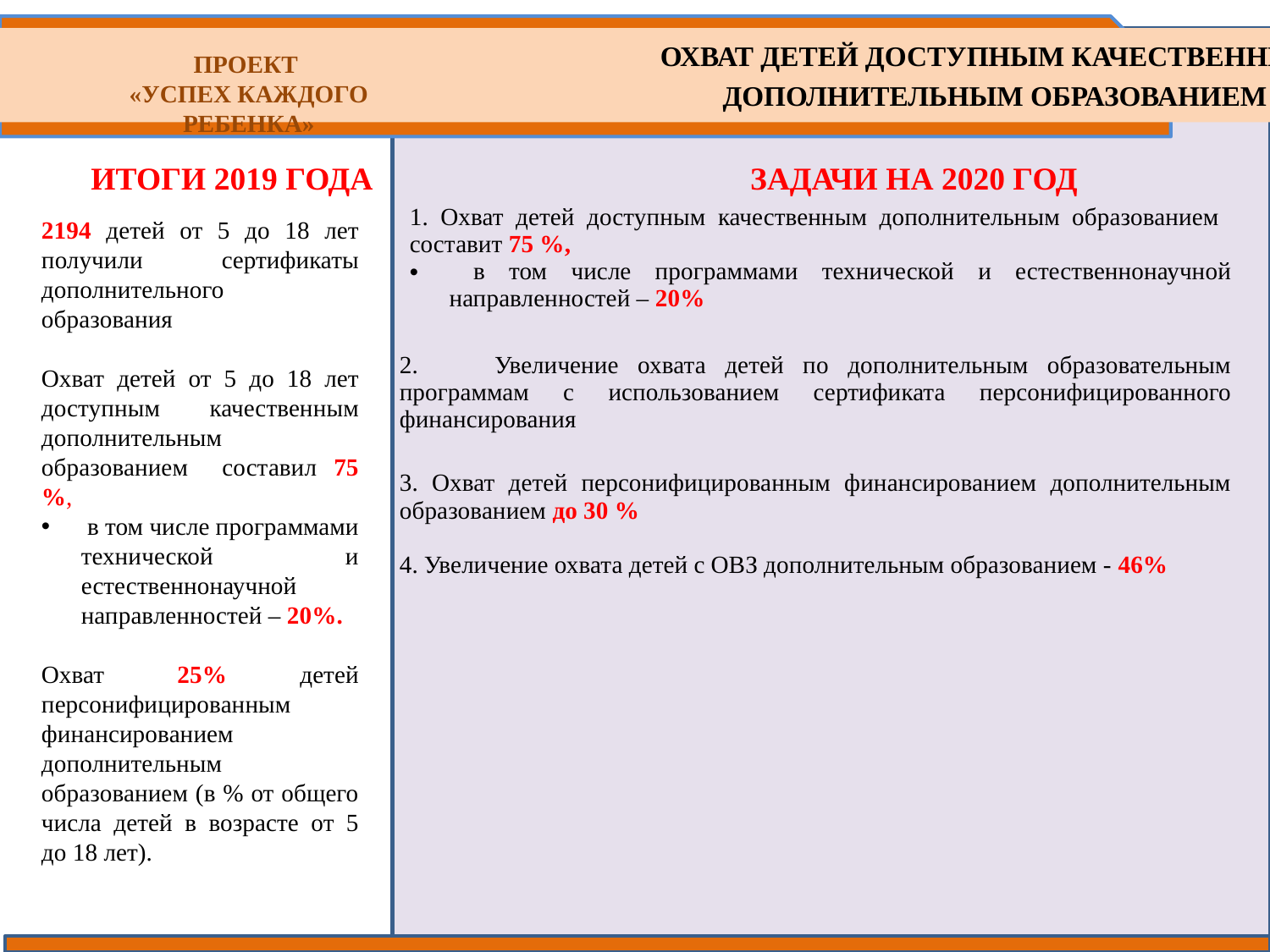

ОХВАТ ДЕТЕЙ ДОСТУПНЫМ КАЧЕСТВЕННЫМ
ДОПОЛНИТЕЛЬНЫМ ОБРАЗОВАНИЕМ
ПРОЕКТ
«УСПЕХ КАЖДОГО РЕБЕНКА»

ИТОГИ 2019 ГОДА
ЗАДАЧИ НА 2020 ГОД
| 1. Охват детей доступным качественным дополнительным образованием составит 75 %, в том числе программами технической и естественнонаучной направленностей – 20% |
| --- |
| 2. Увеличение охвата детей по дополнительным образовательным программам с использованием сертификата персонифицированного финансирования |
| 3. Охват детей персонифицированным финансированием дополнительным образованием до 30 % 4. Увеличение охвата детей с ОВЗ дополнительным образованием - 46% |
2194 детей от 5 до 18 лет получили сертификаты дополнительного образования

Охват детей от 5 до 18 лет доступным качественным дополнительным образованием  составил 75 %,
 в том числе программами технической и естественнонаучной направленностей – 20%.

Охват 25% детей персонифицированным финансированием дополнительным образованием (в % от общего числа детей в возрасте от 5 до 18 лет).